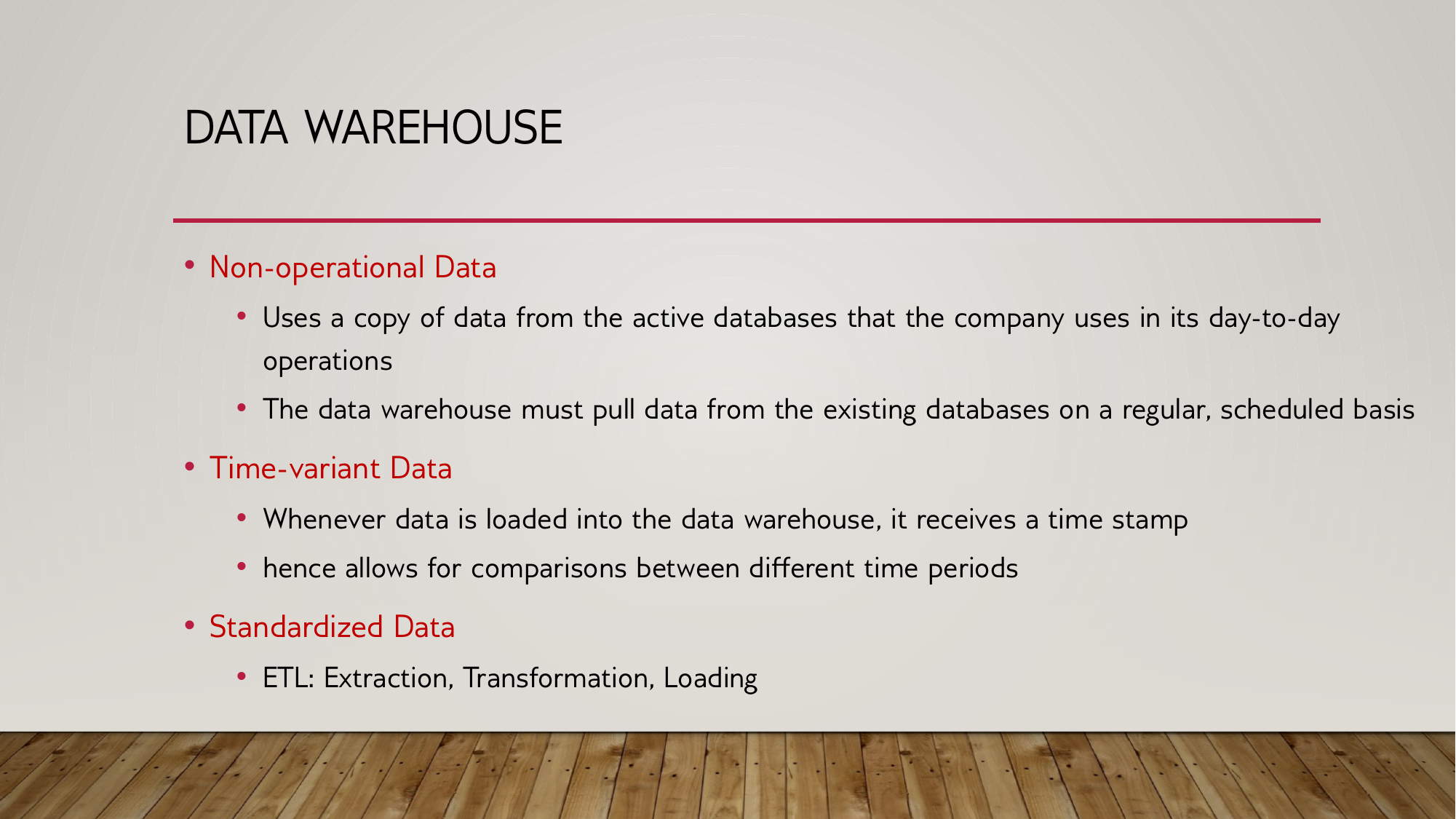

# Data warehouse
Non-operational Data
Uses a copy of data from the active databases that the company uses in its day-to-day operations
The data warehouse must pull data from the existing databases on a regular, scheduled basis
Time-variant Data
Whenever data is loaded into the data warehouse, it receives a time stamp
hence allows for comparisons between different time periods
Standardized Data
ETL: Extraction, Transformation, Loading